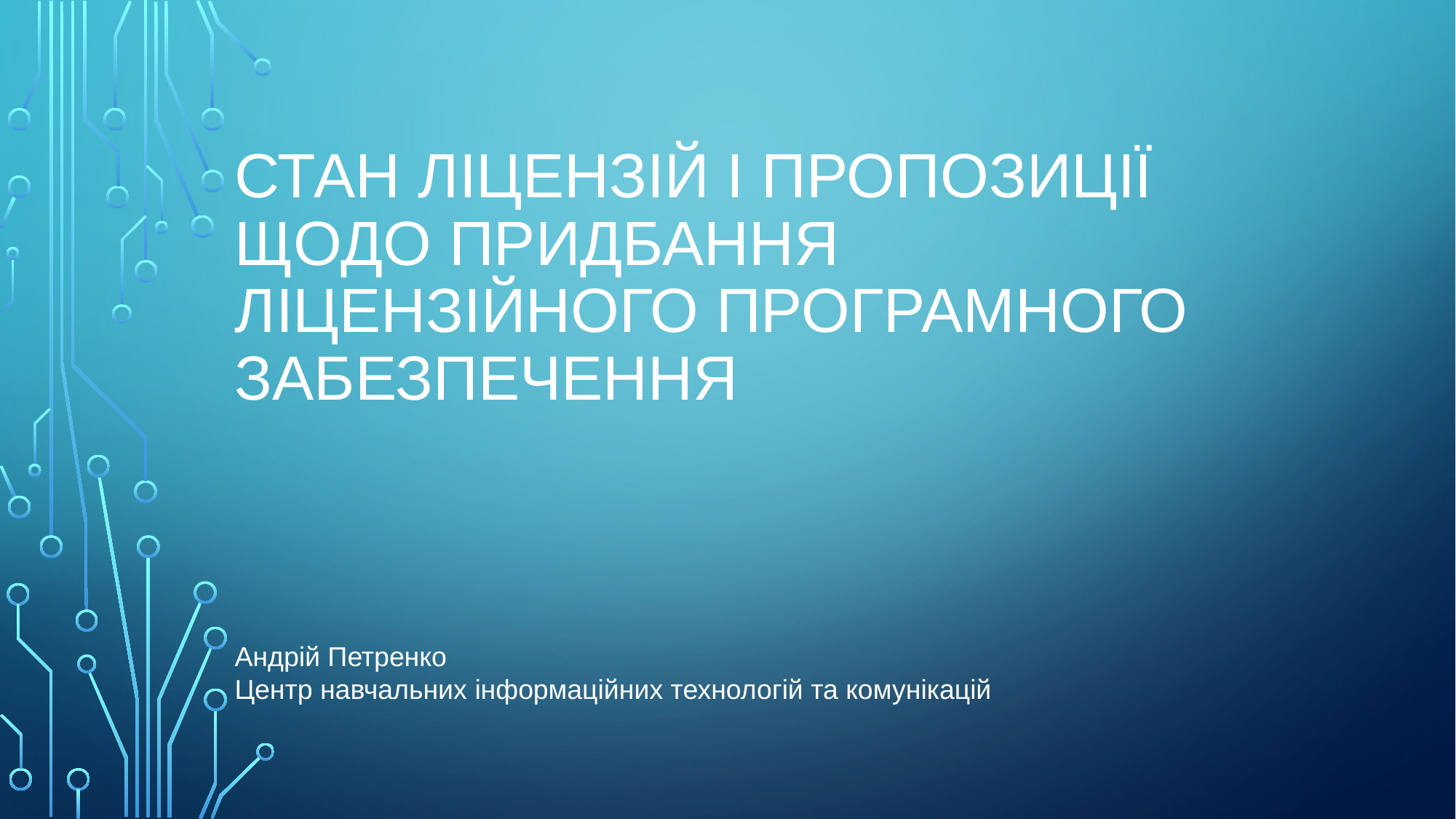

# Стан ліцензій і пропозиції щодо придбання ліцензійного програмного забезпечення
Андрій Петренко
Центр навчальних інформаційних технологій та комунікацій